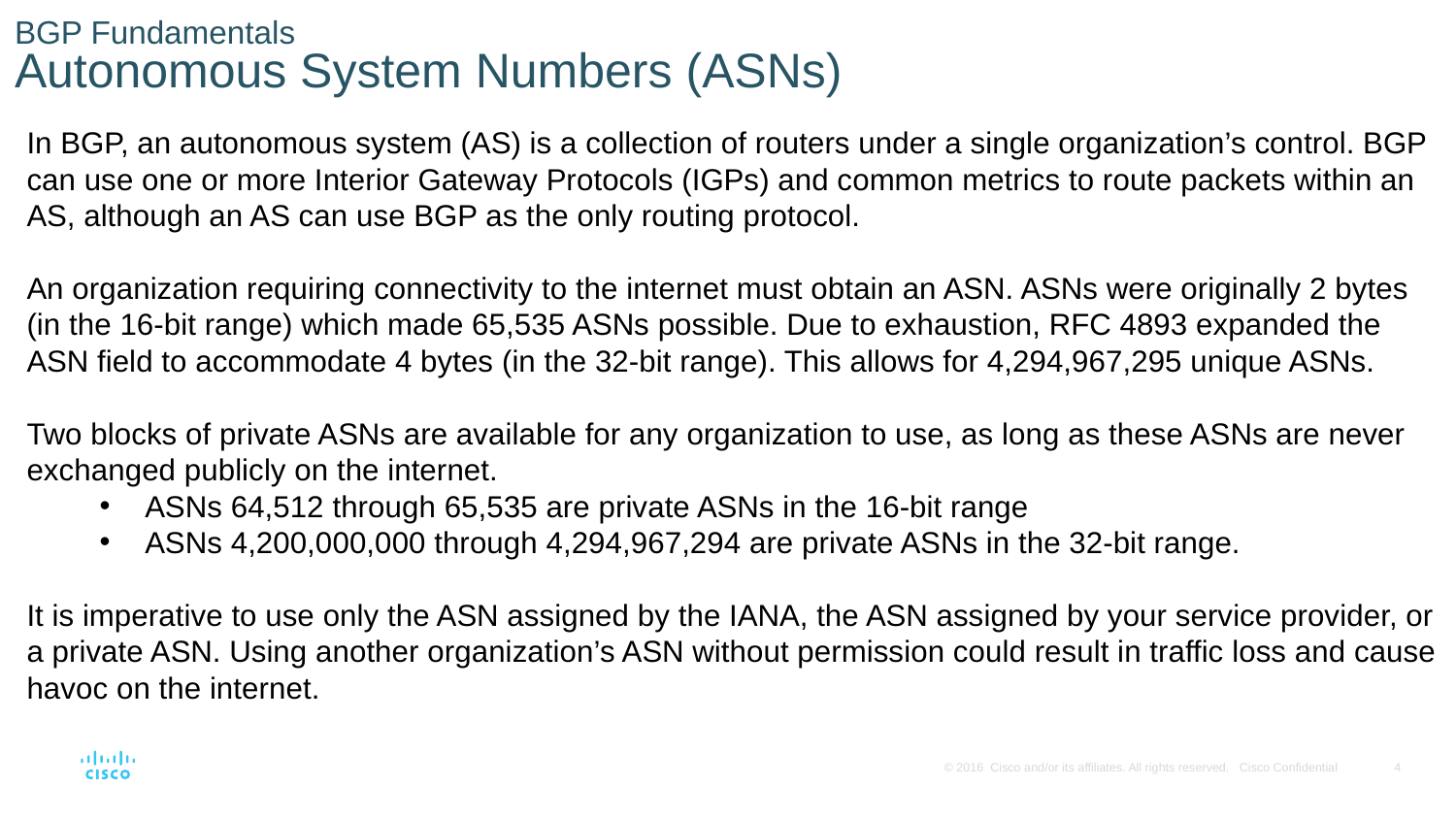

# BGP Fundamentals Autonomous System Numbers (ASNs)
In BGP, an autonomous system (AS) is a collection of routers under a single organization’s control. BGP can use one or more Interior Gateway Protocols (IGPs) and common metrics to route packets within an AS, although an AS can use BGP as the only routing protocol.

An organization requiring connectivity to the internet must obtain an ASN. ASNs were originally 2 bytes (in the 16-bit range) which made 65,535 ASNs possible. Due to exhaustion, RFC 4893 expanded the ASN field to accommodate 4 bytes (in the 32-bit range). This allows for 4,294,967,295 unique ASNs.

Two blocks of private ASNs are available for any organization to use, as long as these ASNs are never exchanged publicly on the internet.
ASNs 64,512 through 65,535 are private ASNs in the 16-bit range
ASNs 4,200,000,000 through 4,294,967,294 are private ASNs in the 32-bit range.

It is imperative to use only the ASN assigned by the IANA, the ASN assigned by your service provider, or a private ASN. Using another organization’s ASN without permission could result in traffic loss and cause havoc on the internet.